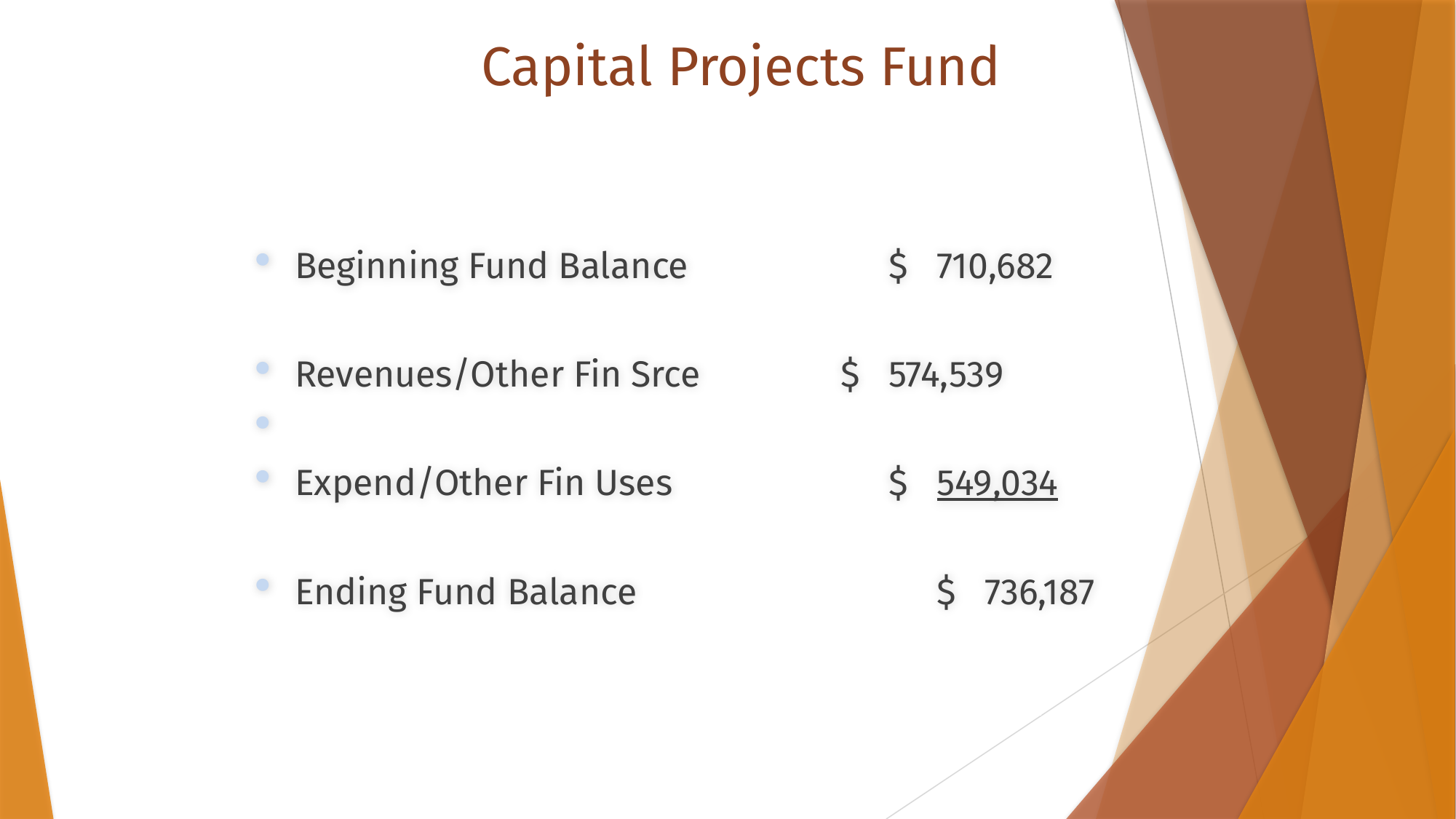

# Capital Projects Fund
Beginning Fund Balance		     $   710,682

Revenues/Other Fin Srce		$   574,539

Expend/Other Fin Uses		     $   549,034

Ending Fund Balance		          $   736,187
Expenditures were approx. $374,000 for ESSER funded HVAC projects and a about $8,000 for the KWRL projects. Total Fund Balance is made up of $255,354 in Impact Fees, $95,284 Designated for Future Capital Projects and $345,048 for KWRL projects.